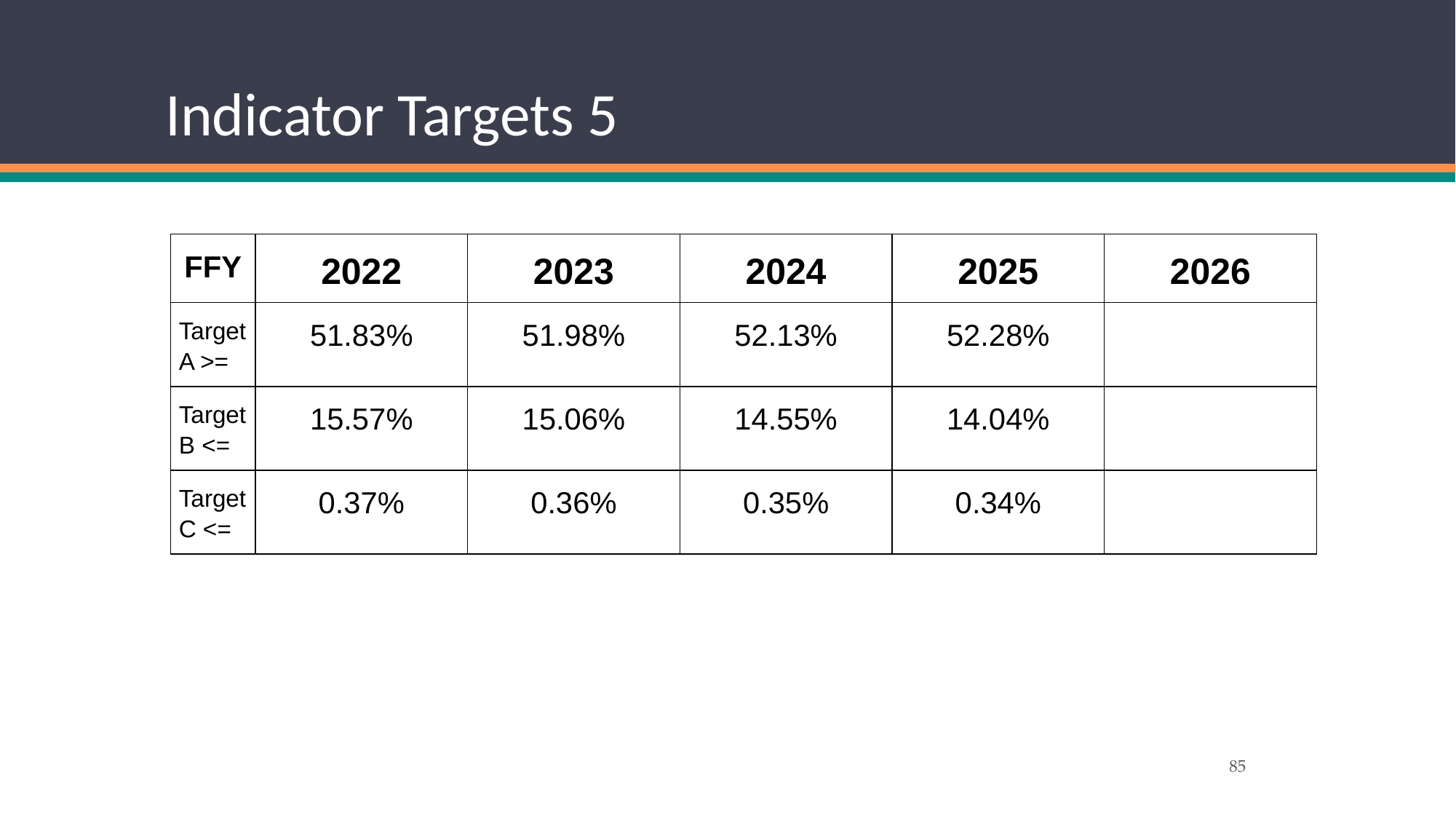

# Indicator Targets 5
| FFY | 2022 | 2023 | 2024 | 2025 | 2026 |
| --- | --- | --- | --- | --- | --- |
| Target A >= | 51.83% | 51.98% | 52.13% | 52.28% |  |
| Target B <= | 15.57% | 15.06% | 14.55% | 14.04% |  |
| Target C <= | 0.37% | 0.36% | 0.35% | 0.34% |  |

85